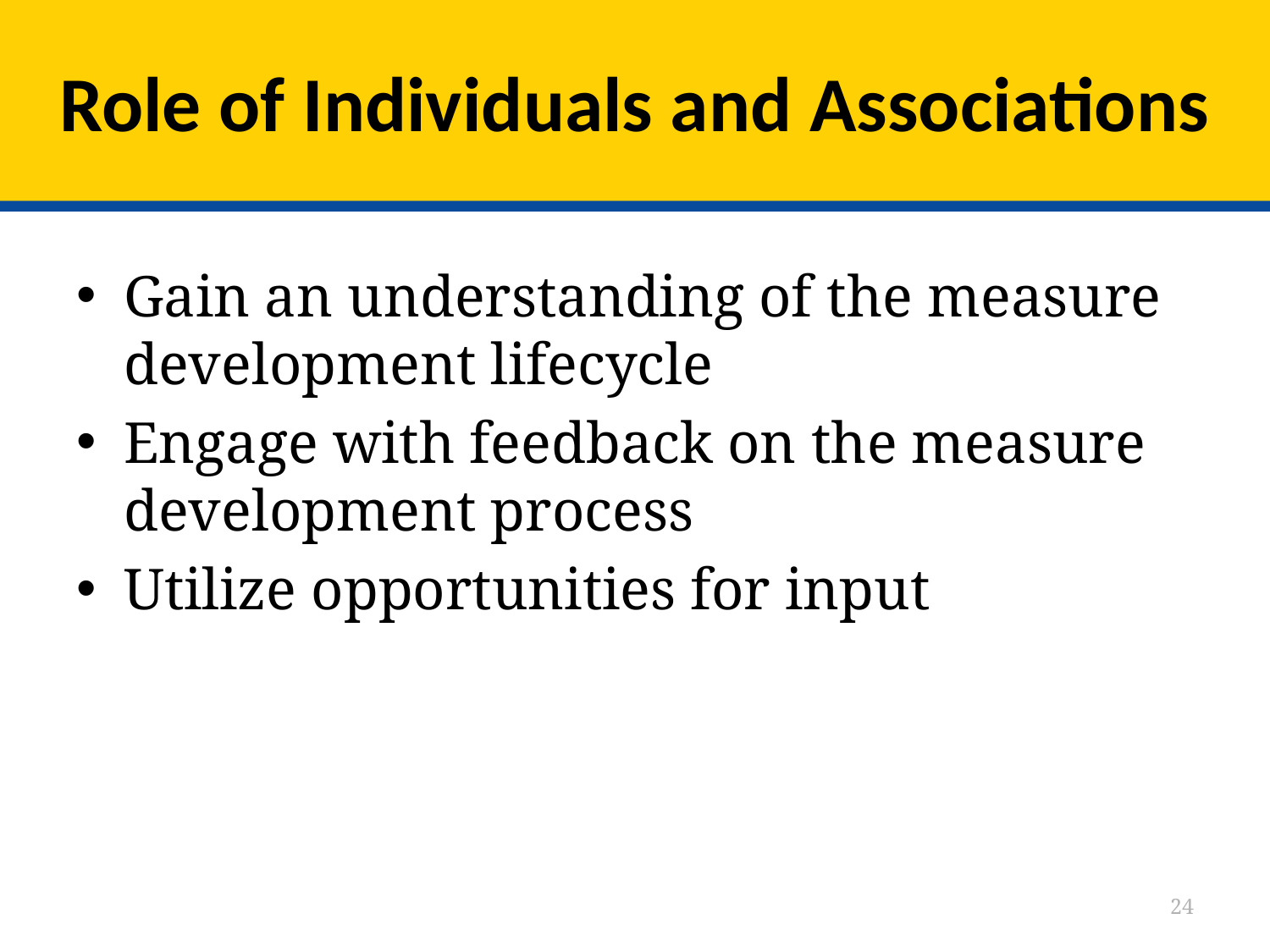

# Role of Individuals and Associations
Gain an understanding of the measure development lifecycle
Engage with feedback on the measure development process
Utilize opportunities for input

24